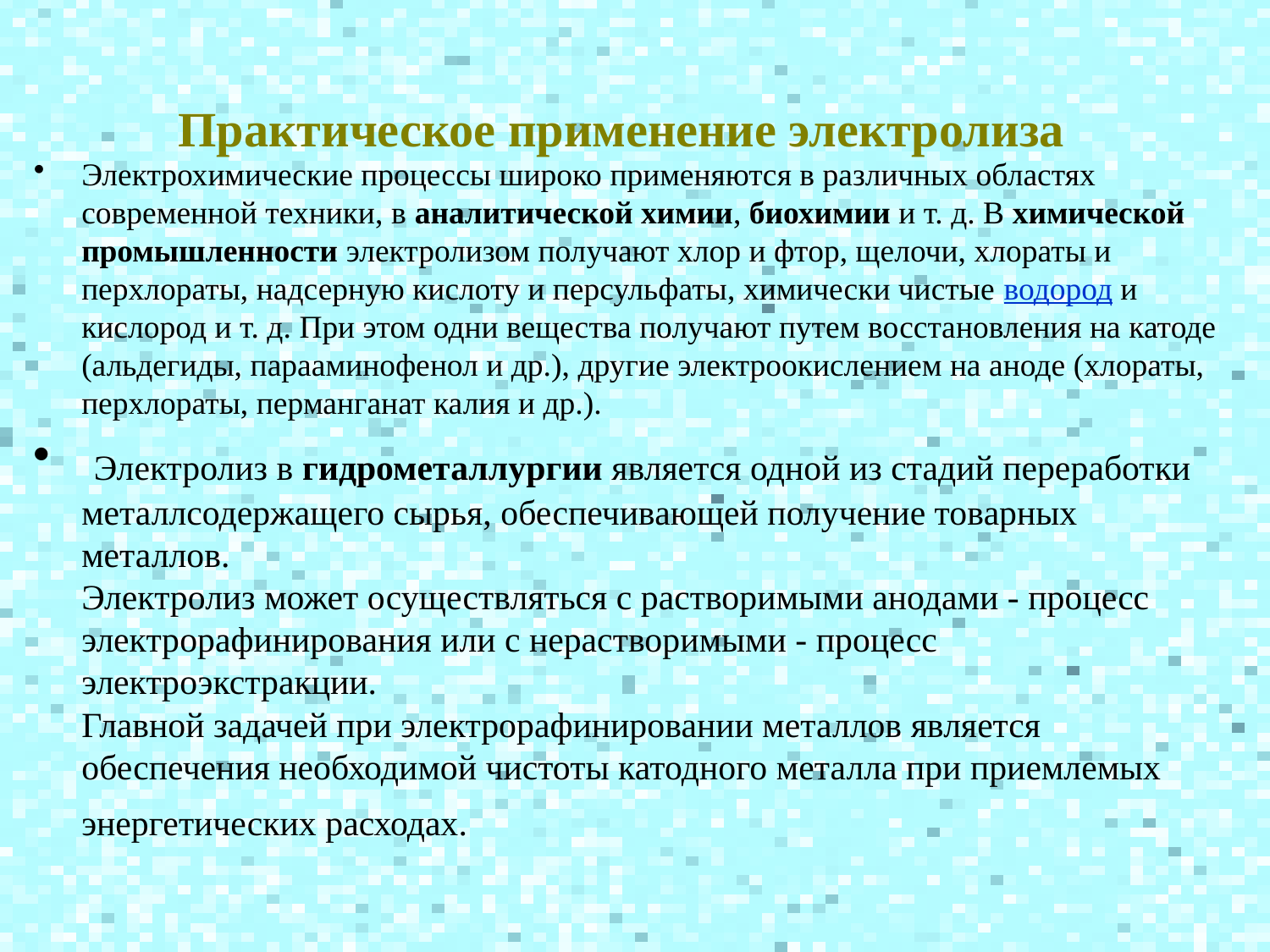

# Практическое применение электролиза
Электрохимические процессы широко применяются в различных областях современной техники, в аналитической химии, биохимии и т. д. В химической промышленности электролизом получают хлор и фтор, щелочи, хлораты и перхлораты, надсерную кислоту и персульфаты, химически чистые водород и кислород и т. д. При этом одни вещества получают путем восстановления на катоде (альдегиды, парааминофенол и др.), другие электроокислением на аноде (хлораты, перхлораты, перманганат калия и др.).
 Электролиз в гидрометаллургии является одной из стадий переработки металлсодержащего сырья, обеспечивающей получение товарных металлов.
Электролиз может осуществляться с растворимыми анодами - процесс электрорафинирования или с нерастворимыми - процесс электроэкстракции.
Главной задачей при электрорафинировании металлов является обеспечения необходимой чистоты катодного металла при приемлемых энергетических расходах.